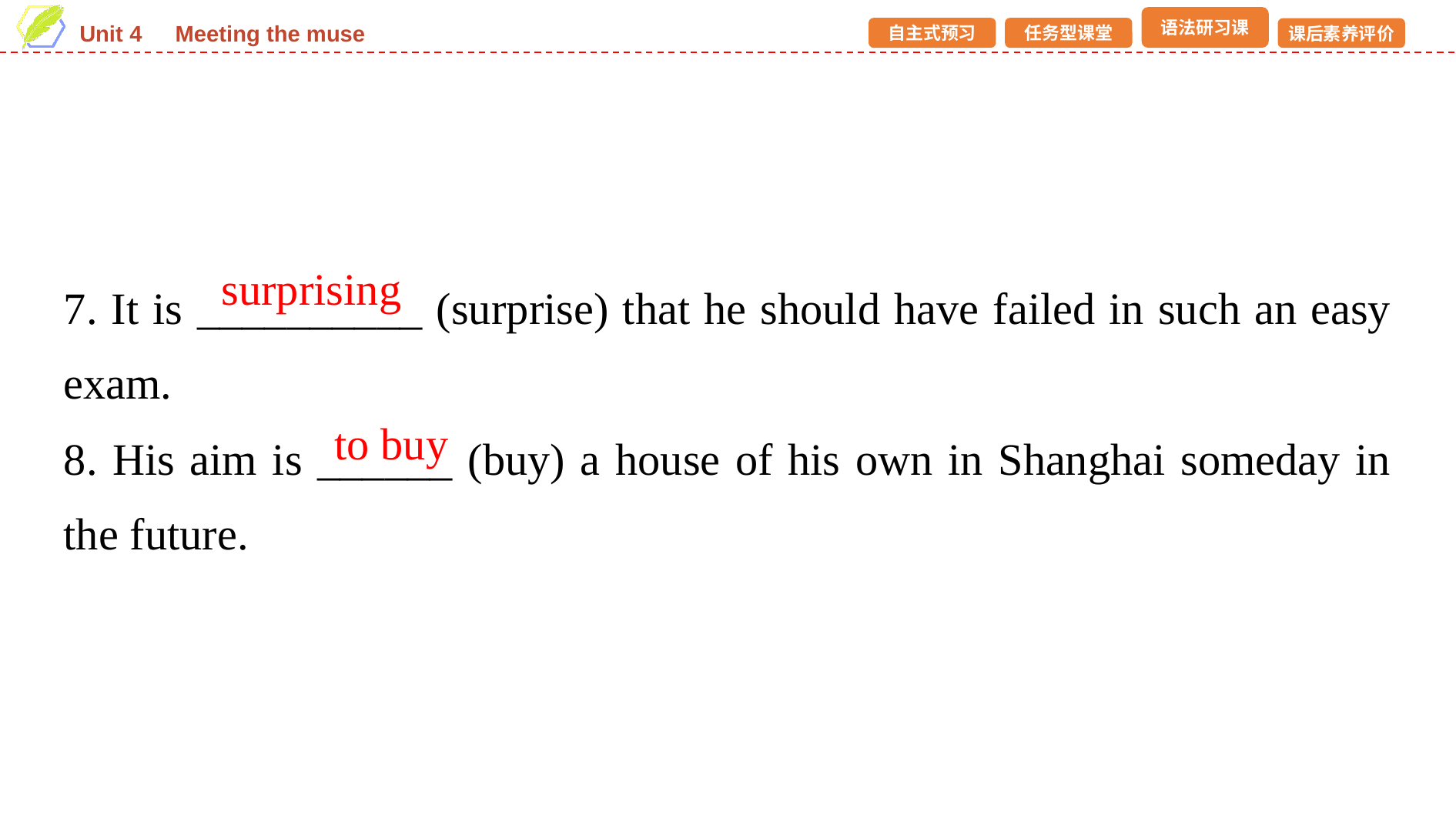

7. It is __________ (surprise) that he should have failed in such an easy exam.
8. His aim is ______ (buy) a house of his own in Shanghai someday in the future.
surprising
to buy